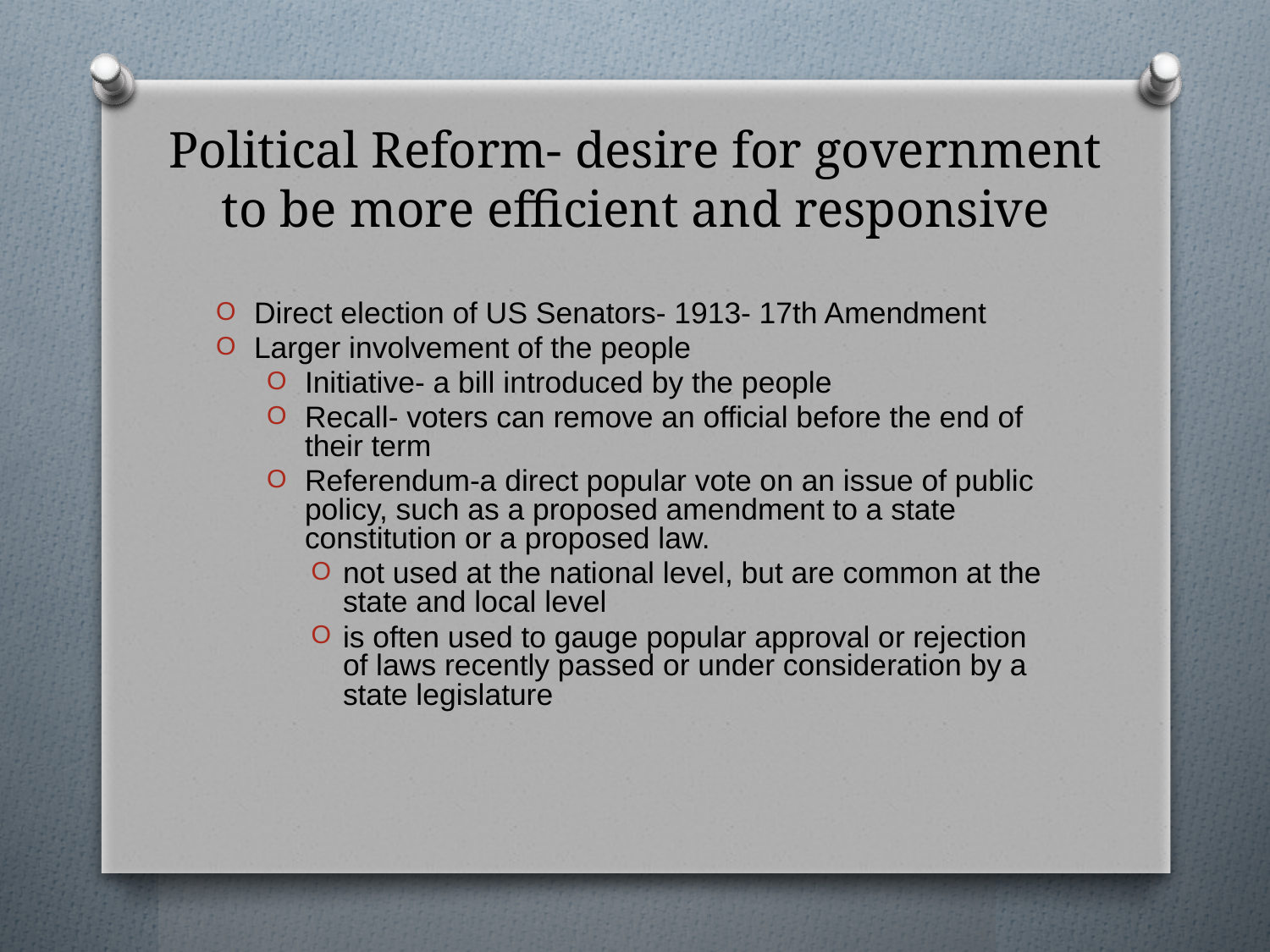

# Political Reform- desire for government to be more efficient and responsive
Direct election of US Senators- 1913- 17th Amendment
Larger involvement of the people
Initiative- a bill introduced by the people
Recall- voters can remove an official before the end of their term
Referendum-a direct popular vote on an issue of public policy, such as a proposed amendment to a state constitution or a proposed law.
not used at the national level, but are common at the state and local level
is often used to gauge popular approval or rejection of laws recently passed or under consideration by a state legislature